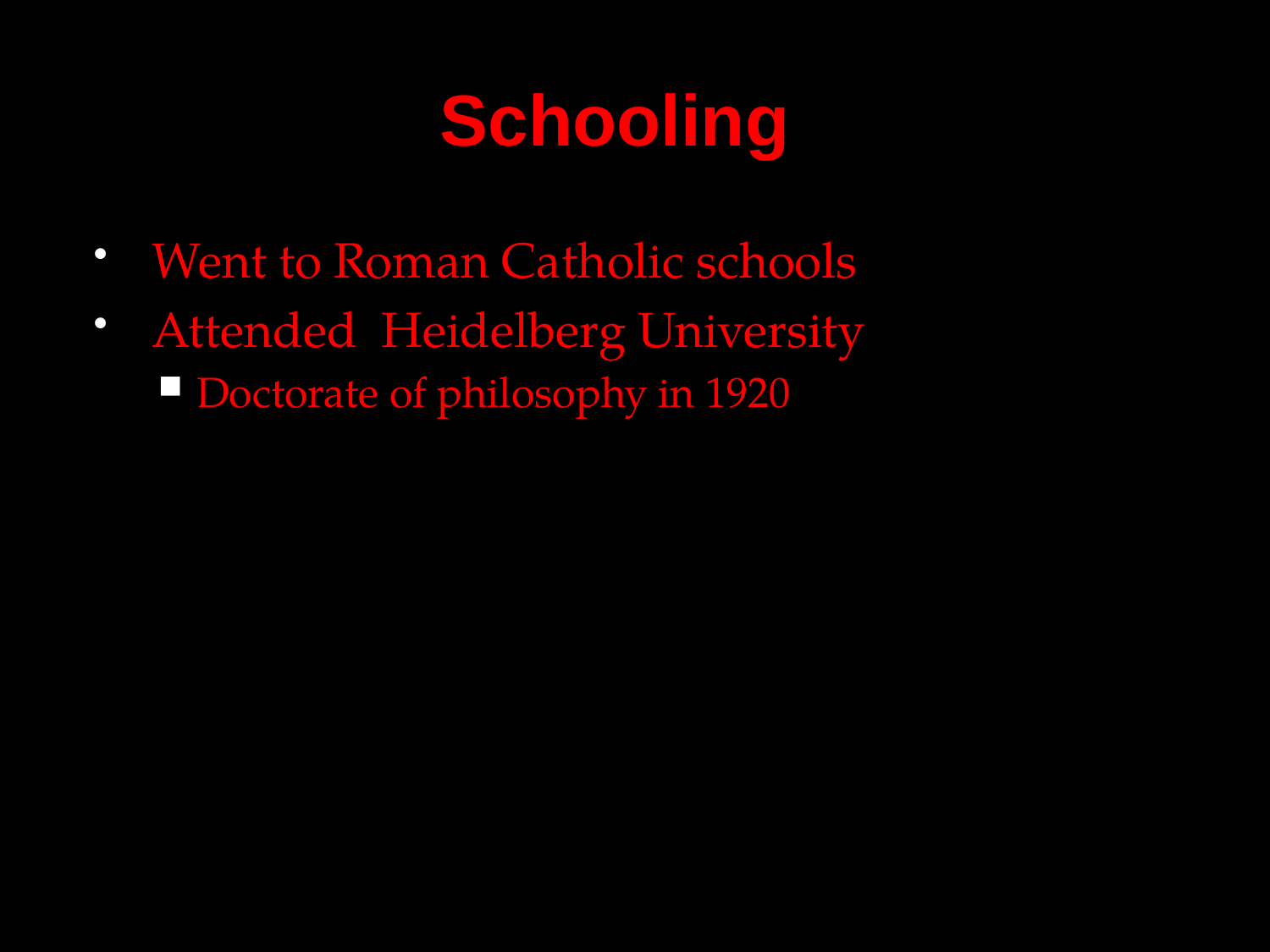

# Schooling
Went to Roman Catholic schools
Attended  Heidelberg University
Doctorate of philosophy in 1920